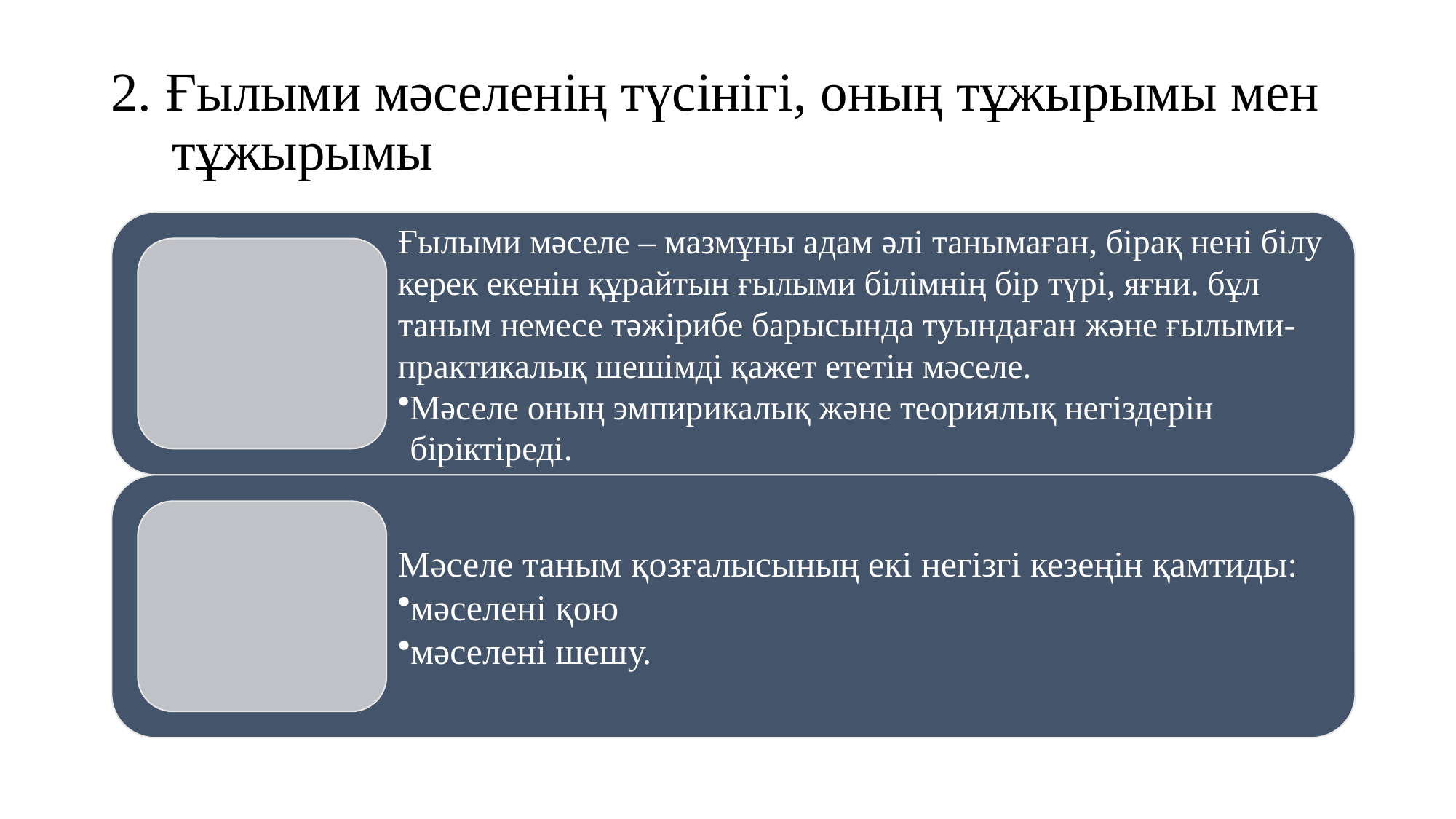

# 2. Ғылыми мәселенің түсінігі, оның тұжырымы мен тұжырымы
Ғылыми мәселе – мазмұны адам әлі танымаған, бірақ нені білу керек екенін құрайтын ғылыми білімнің бір түрі, яғни. бұл таным немесе тәжірибе барысында туындаған және ғылыми-практикалық шешімді қажет ететін мәселе.
Мәселе оның эмпирикалық және теориялық негіздерін біріктіреді.
Мәселе таным қозғалысының екі негізгі кезеңін қамтиды:
мәселені қою
мәселені шешу.